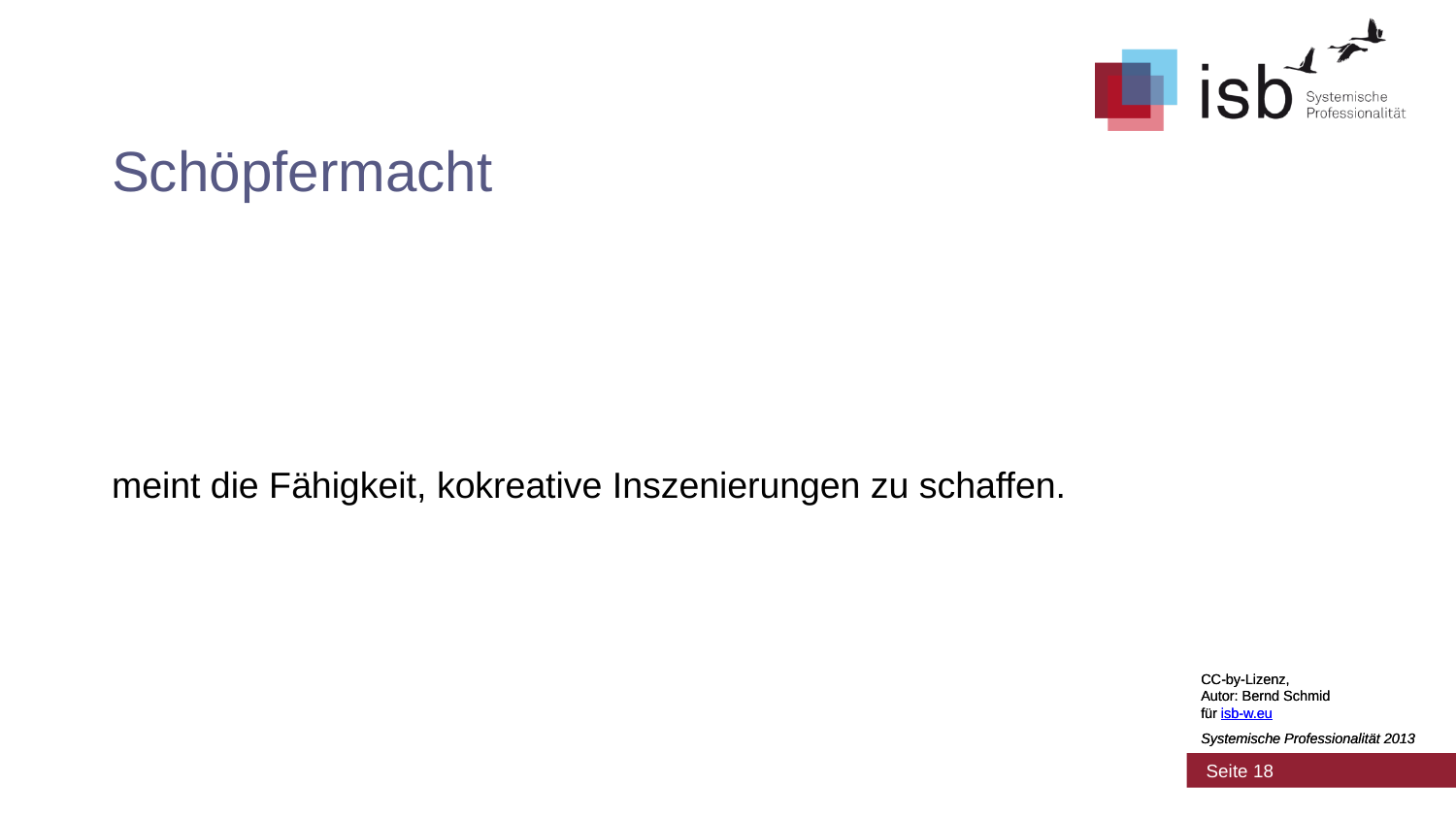

# Schöpfermacht

meint die Fähigkeit, kokreative Inszenierungen zu schaffen.

CC-by-Lizenz,
Autor: Bernd Schmid
für isb-w.eu
Systemische Professionalität 2013
 Seite 18